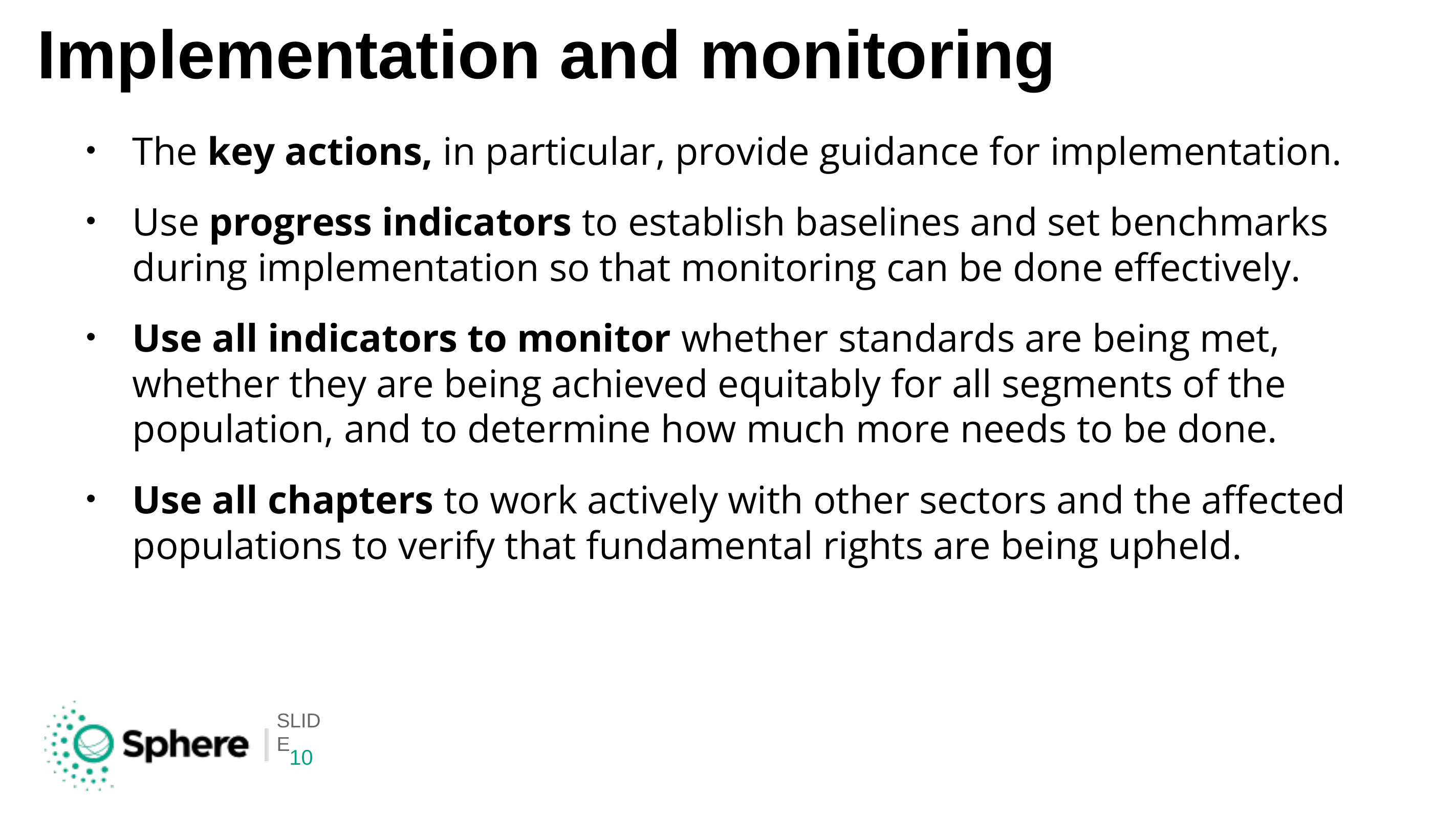

# Implementation and monitoring
The key actions, in particular, provide guidance for implementation.
Use progress indicators to establish baselines and set benchmarks during implementation so that monitoring can be done effectively.
Use all indicators to monitor whether standards are being met, whether they are being achieved equitably for all segments of the population, and to determine how much more needs to be done.
Use all chapters to work actively with other sectors and the affected populations to verify that fundamental rights are being upheld.
10